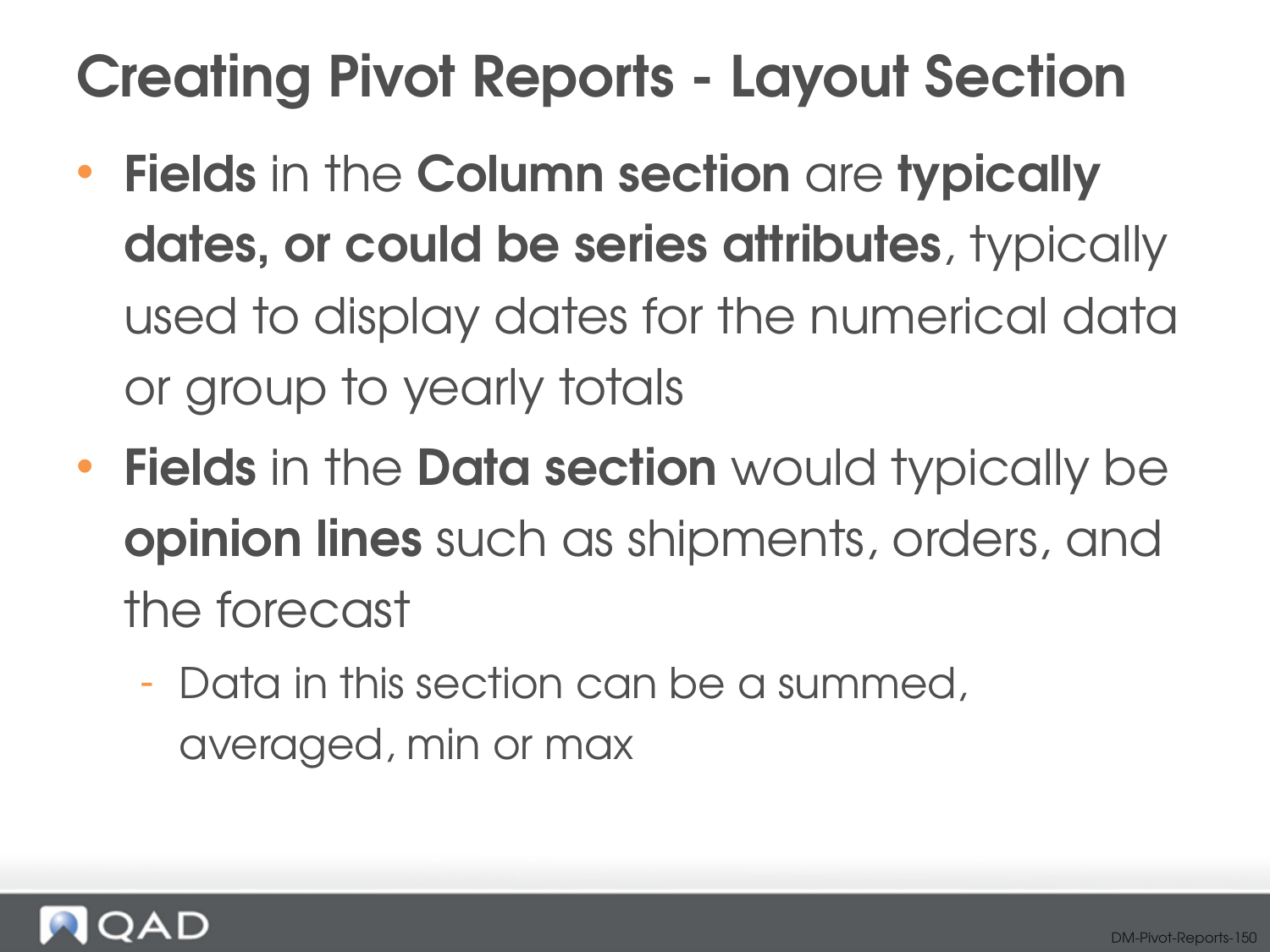

# Creating Pivot Reports - Layout Section
Fields in the Column section are typically dates, or could be series attributes, typically used to display dates for the numerical data or group to yearly totals
Fields in the Data section would typically be opinion lines such as shipments, orders, and the forecast
Data in this section can be a summed, averaged, min or max

DM-Pivot-Reports-150